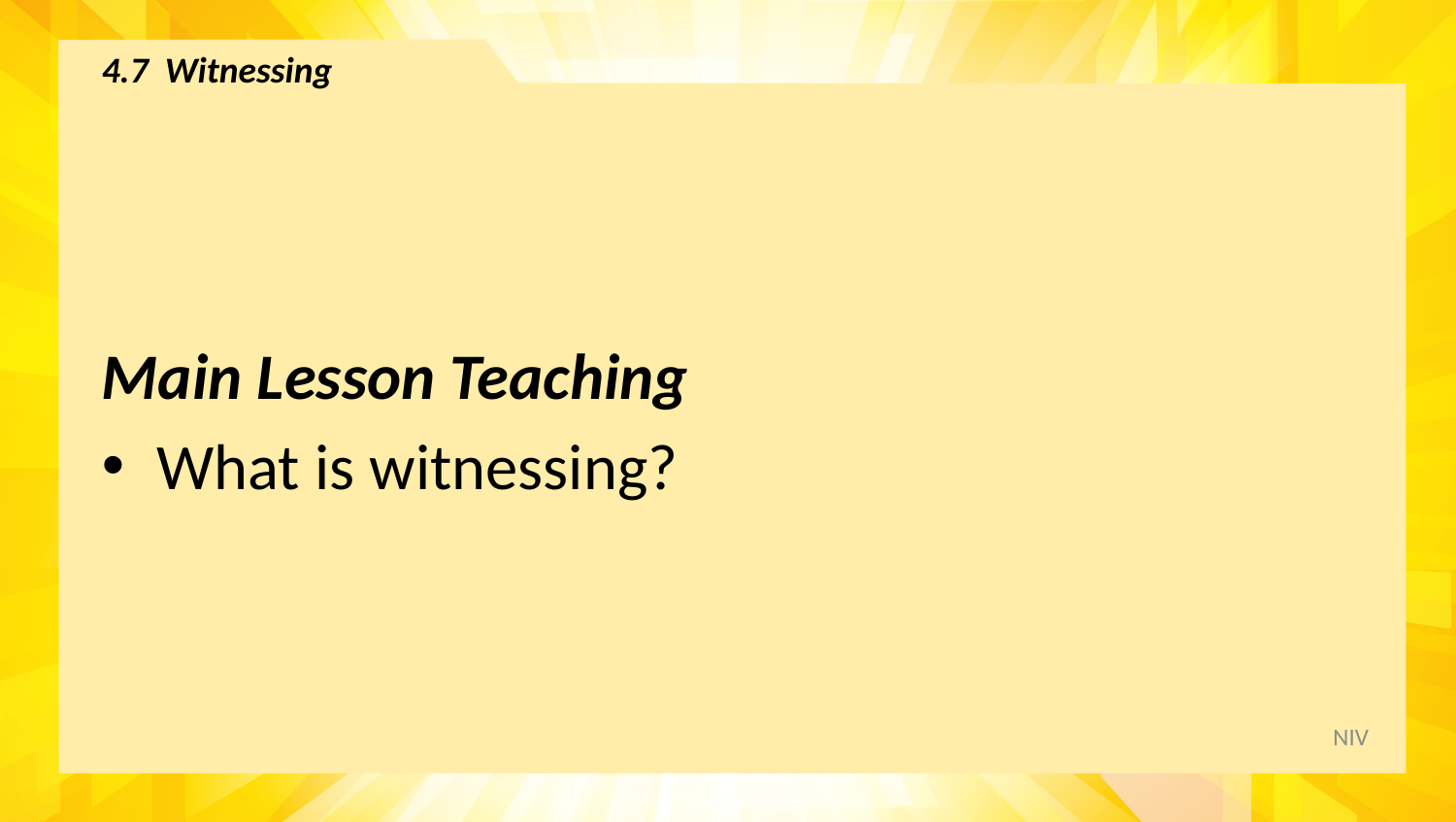

# 4.7  Witnessing
Main Lesson Teaching
What is witnessing?
NIV